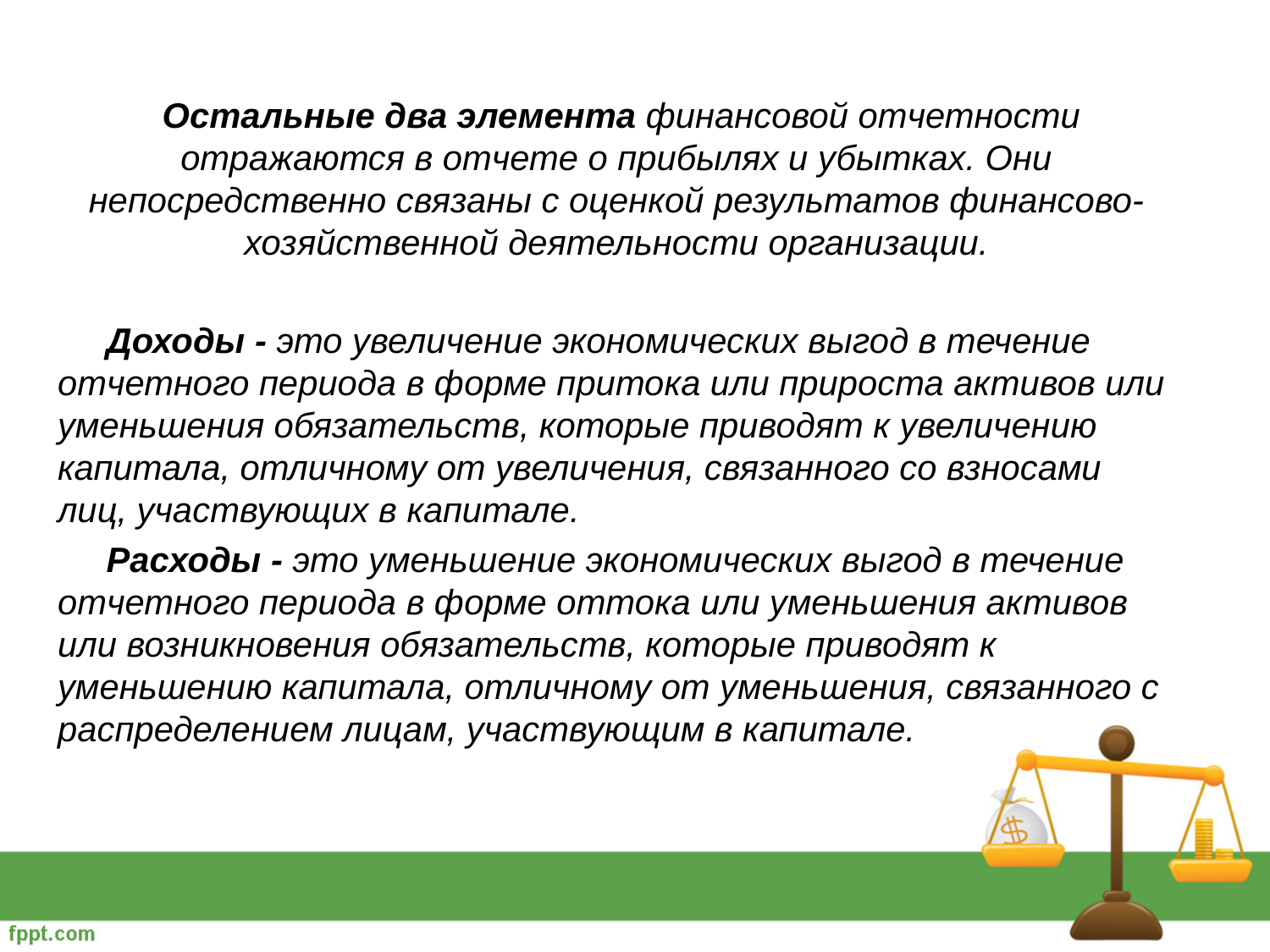

Остальные два элемента финансовой отчетности отражаются в отчете о прибылях и убытках. Они непосредственно связаны с оценкой результатов финансово-хозяйственной деятельности организации.

     Доходы - это увеличение экономических выгод в течение отчетного периода в форме притока или прироста активов или уменьшения обязательств, которые приводят к увеличению капитала, отличному от увеличения, связанного со взносами лиц, участвующих в капитале.
     Расходы - это уменьшение экономических выгод в течение отчетного периода в форме оттока или уменьшения активов или возникновения обязательств, которые приводят к уменьшению капитала, отличному от уменьшения, связанного с распределением лицам, участвующим в капитале.